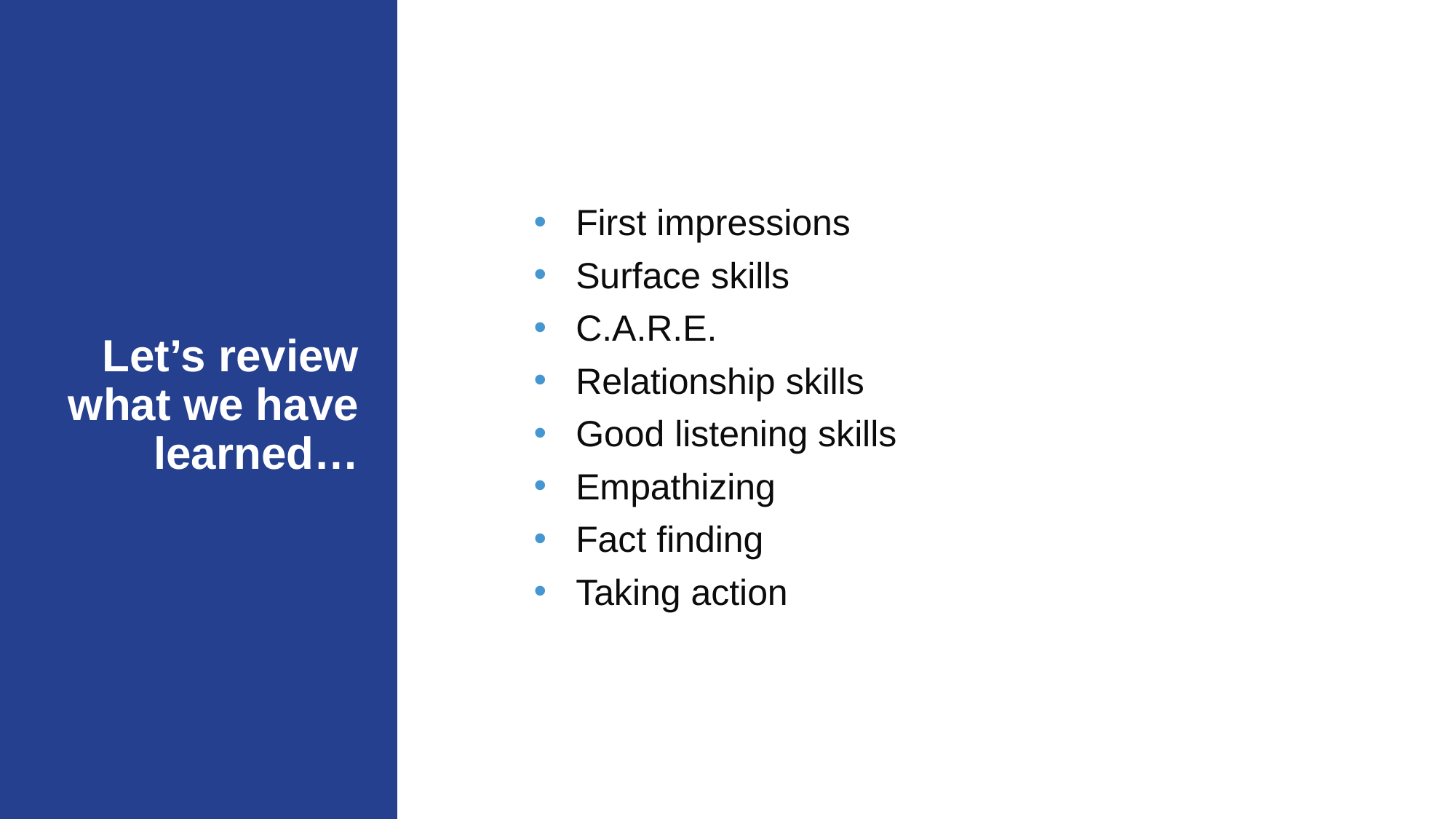

First impressions
Surface skills
C.A.R.E.
Relationship skills
Good listening skills
Empathizing
Fact finding
Taking action
# Let’s review what we have learned…